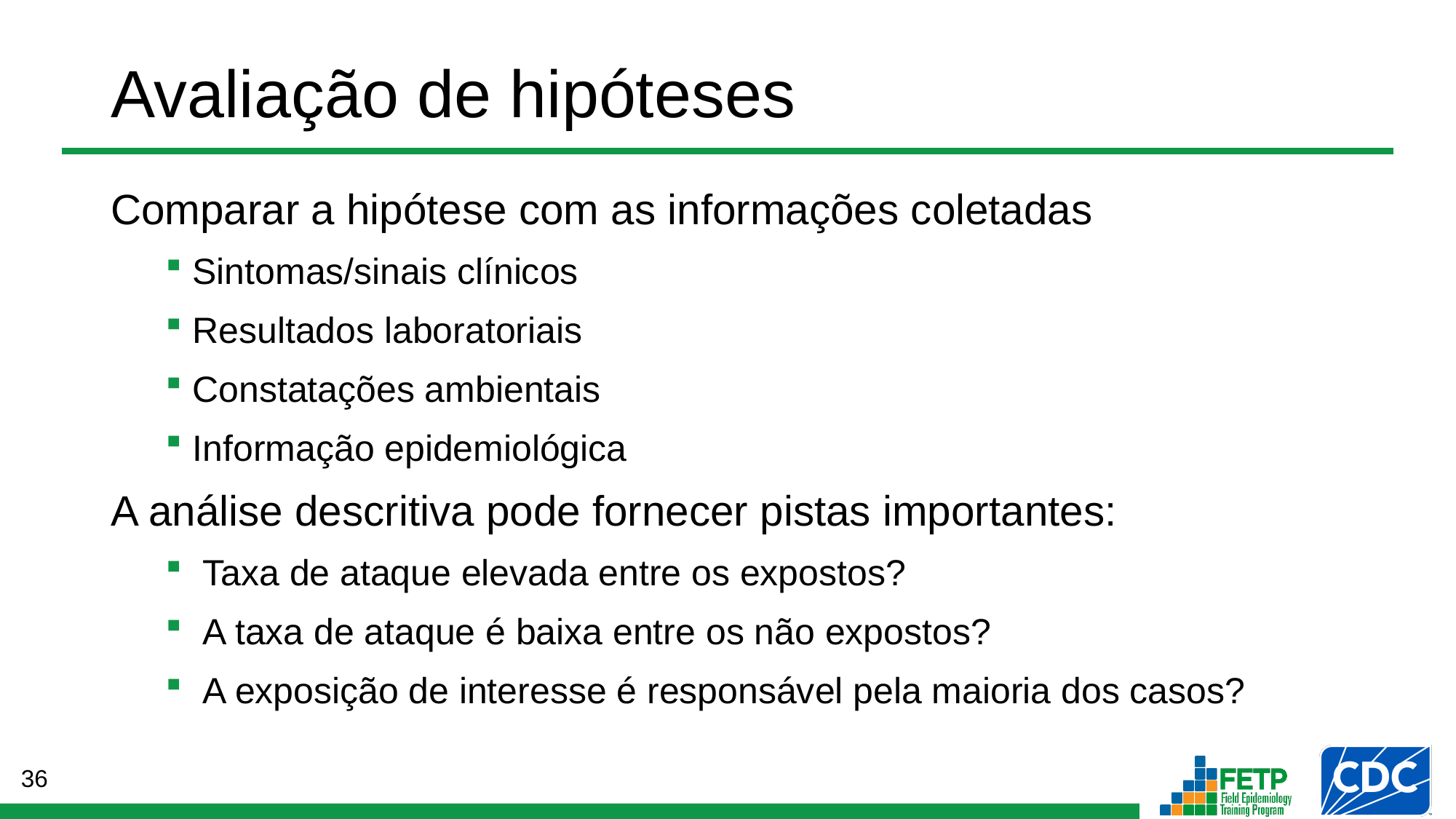

# Avaliação de hipóteses
Comparar a hipótese com as informações coletadas
Sintomas/sinais clínicos
Resultados laboratoriais
Constatações ambientais
Informação epidemiológica
A análise descritiva pode fornecer pistas importantes:
 Taxa de ataque elevada entre os expostos?
 A taxa de ataque é baixa entre os não expostos?
 A exposição de interesse é responsável pela maioria dos casos?